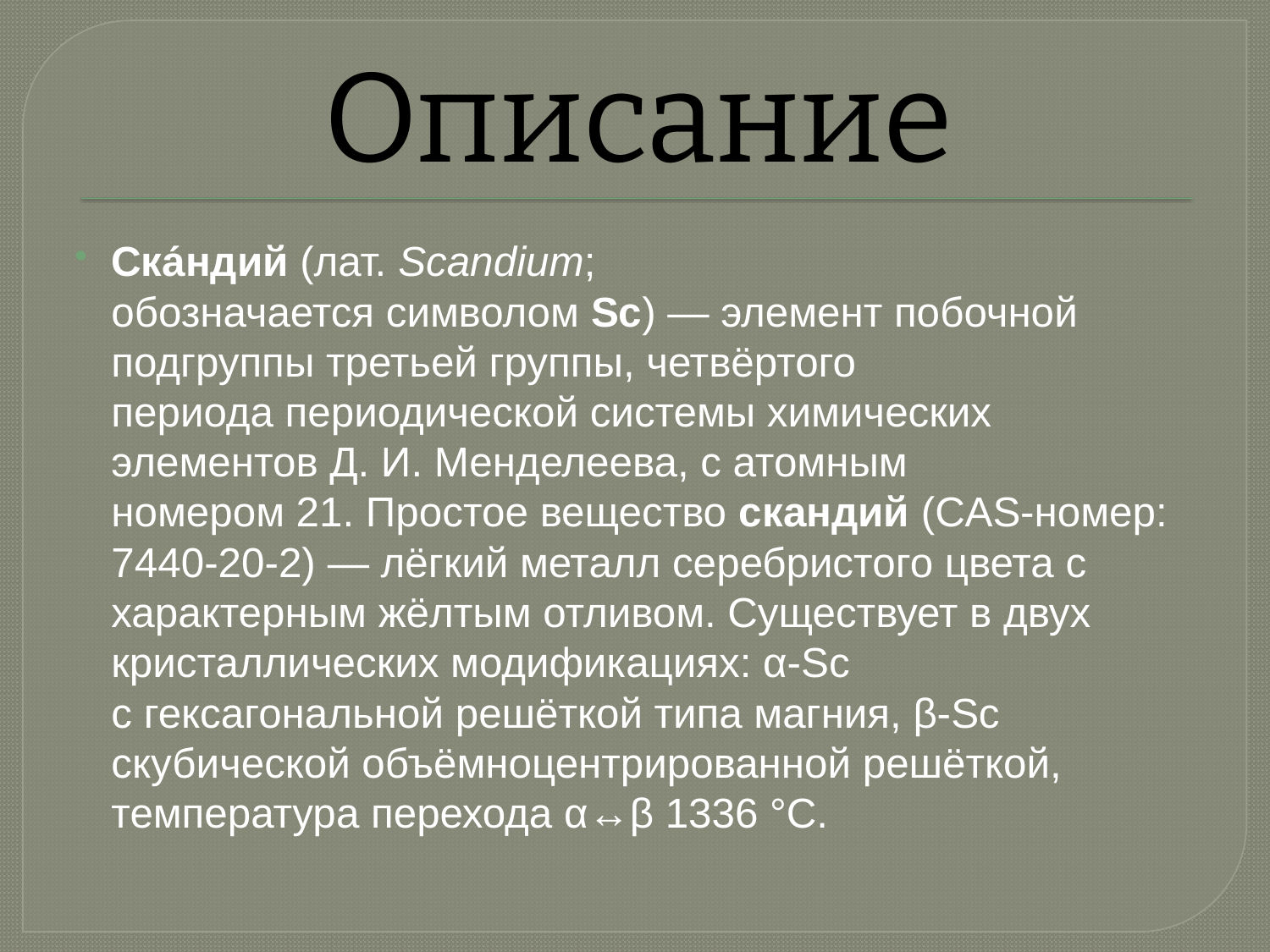

# Описание
Ска́ндий (лат. Scandium; обозначается символом Sc) — элемент побочной подгруппы третьей группы, четвёртого периода периодической системы химических элементов Д. И. Менделеева, с атомным номером 21. Простое вещество скандий (CAS-номер: 7440-20-2) — лёгкий металл серебристого цвета с характерным жёлтым отливом. Существует в двух кристаллических модификациях: α-Sc с гексагональной решёткой типа магния, β-Sc скубической объёмноцентрированной решёткой, температура перехода α↔β 1336 °C.